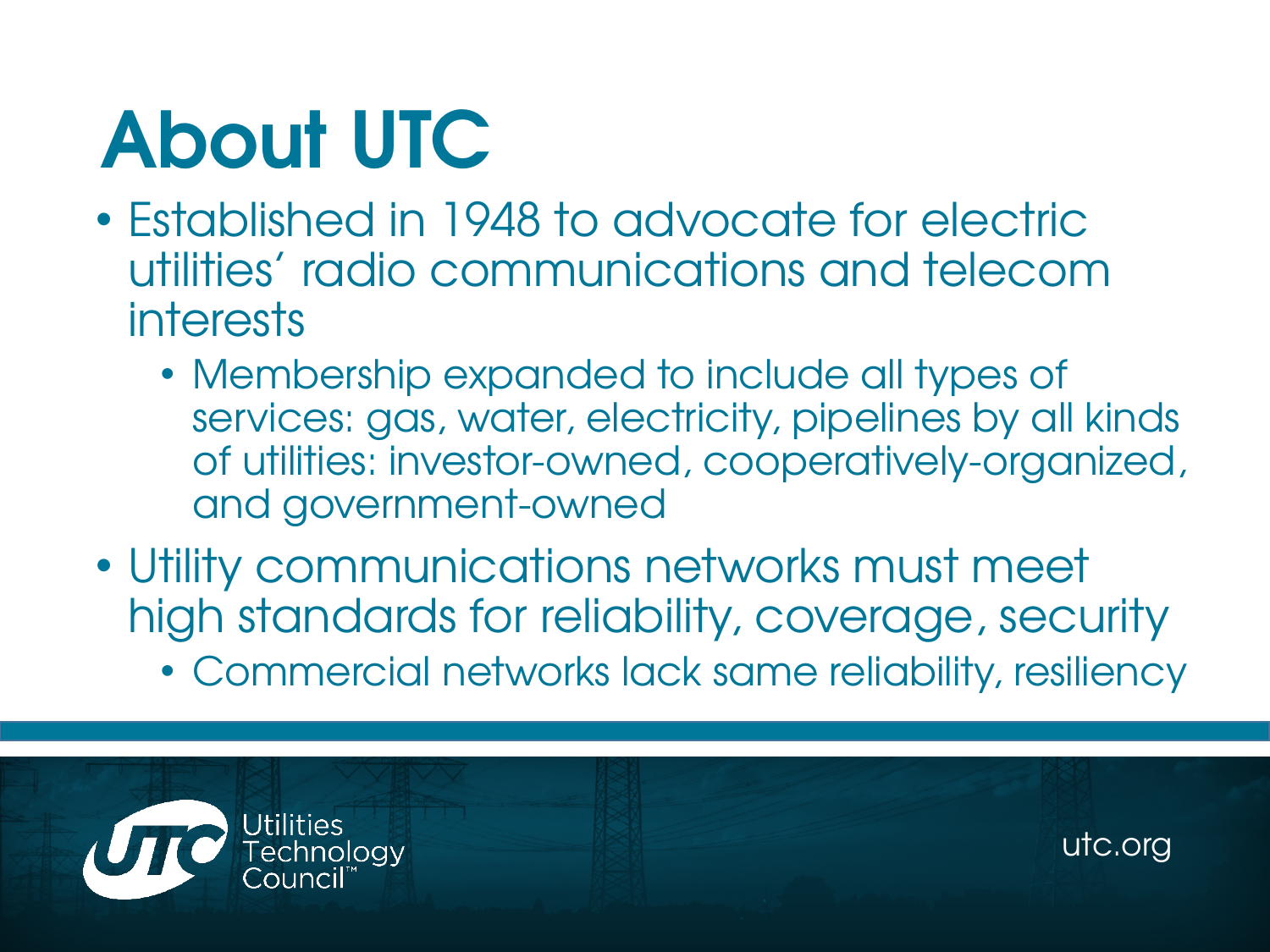

# About UTC
Established in 1948 to advocate for electric utilities’ radio communications and telecom interests
Membership expanded to include all types of services: gas, water, electricity, pipelines by all kinds of utilities: investor-owned, cooperatively-organized, and government-owned
Utility communications networks must meet high standards for reliability, coverage, security
Commercial networks lack same reliability, resiliency